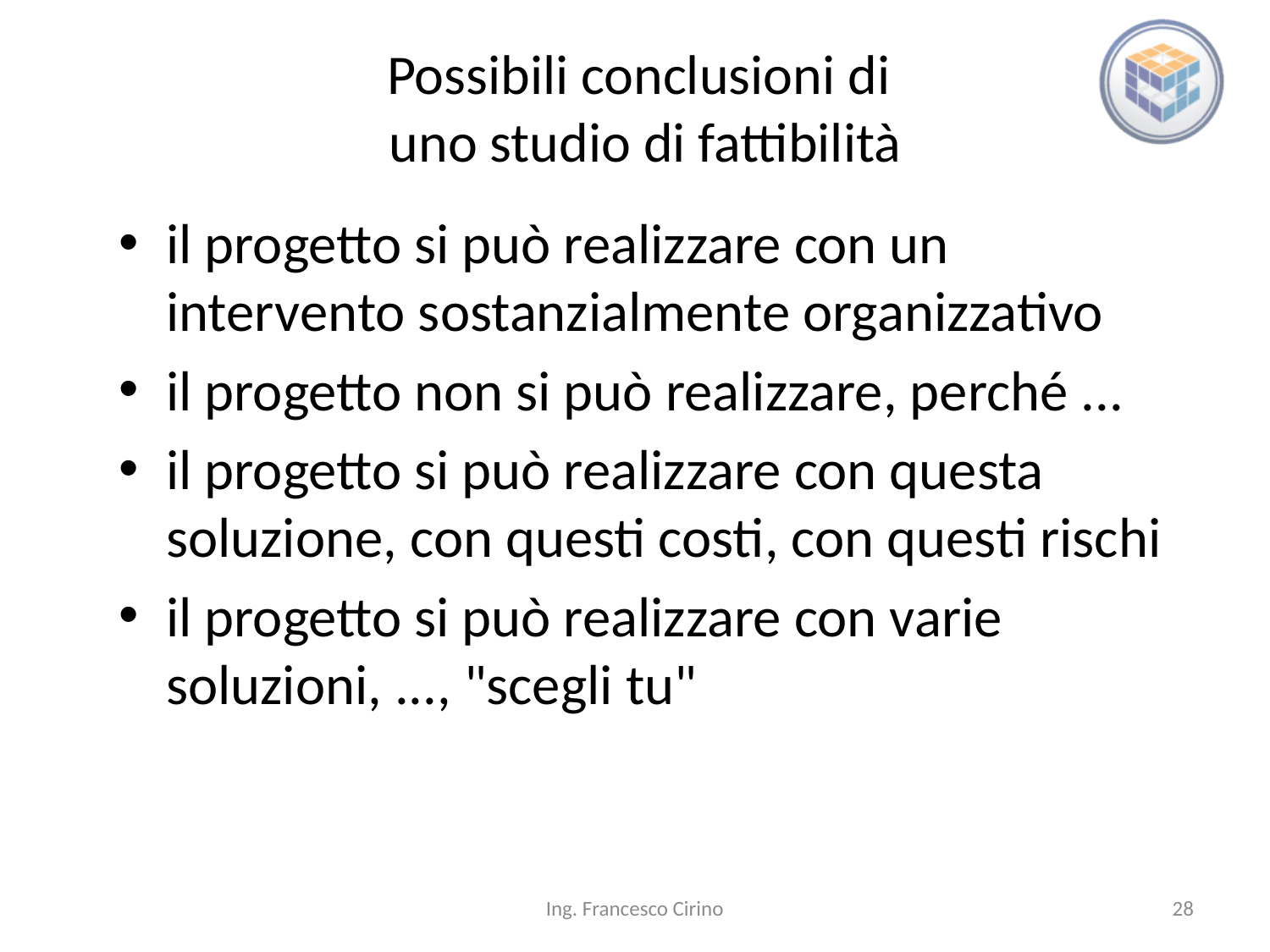

# Possibili conclusioni di uno studio di fattibilità
il progetto si può realizzare con un intervento sostanzialmente organizzativo
il progetto non si può realizzare, perché ...
il progetto si può realizzare con questa soluzione, con questi costi, con questi rischi
il progetto si può realizzare con varie soluzioni, ..., "scegli tu"
Ing. Francesco Cirino
28